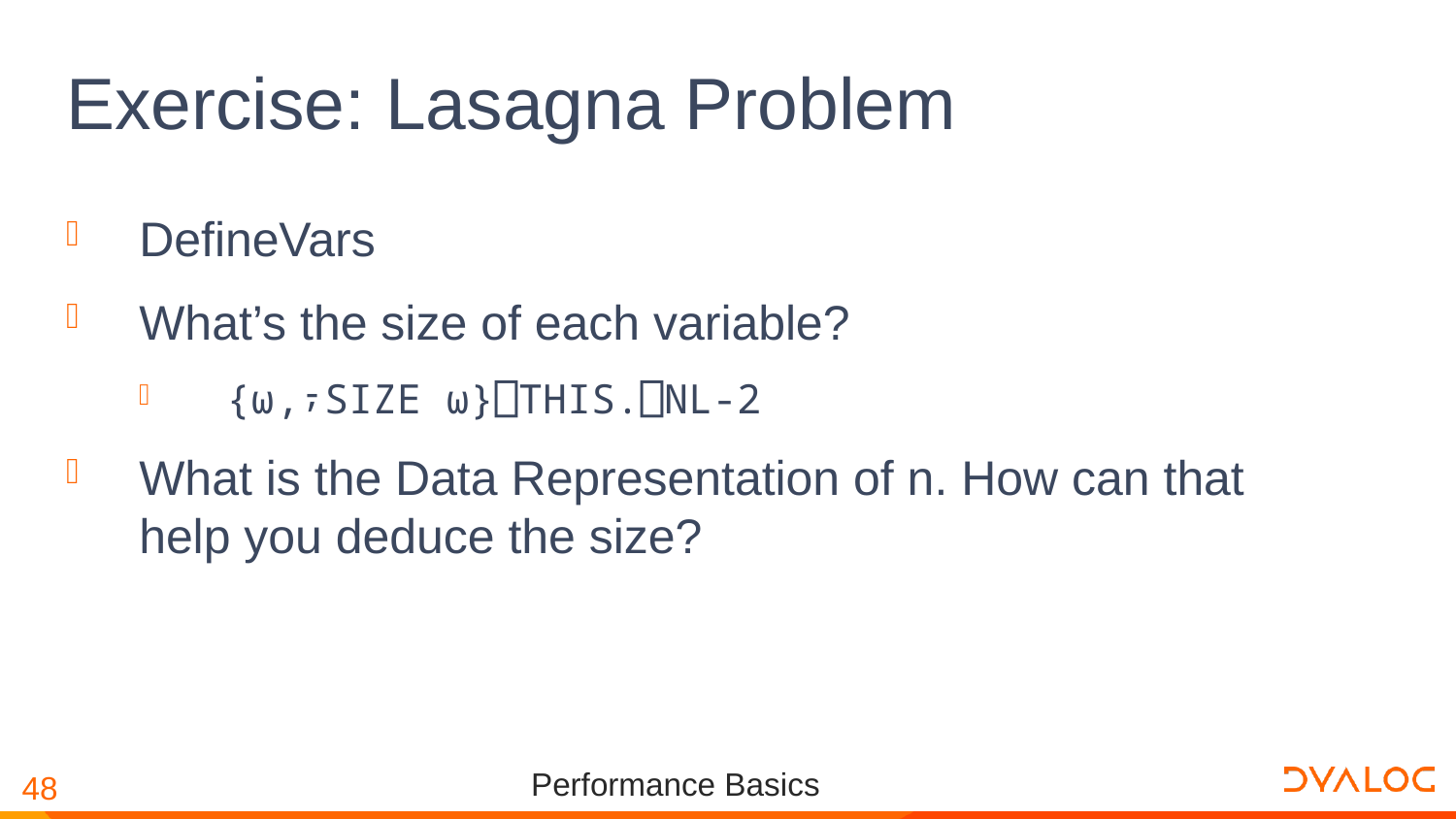

# Exercise: Lasagna Problem
DefineVars
What’s the size of each variable?
 {⍵,⍪SIZE ⍵}⎕THIS.⎕NL-2
What is the Data Representation of n. How can that help you deduce the size?